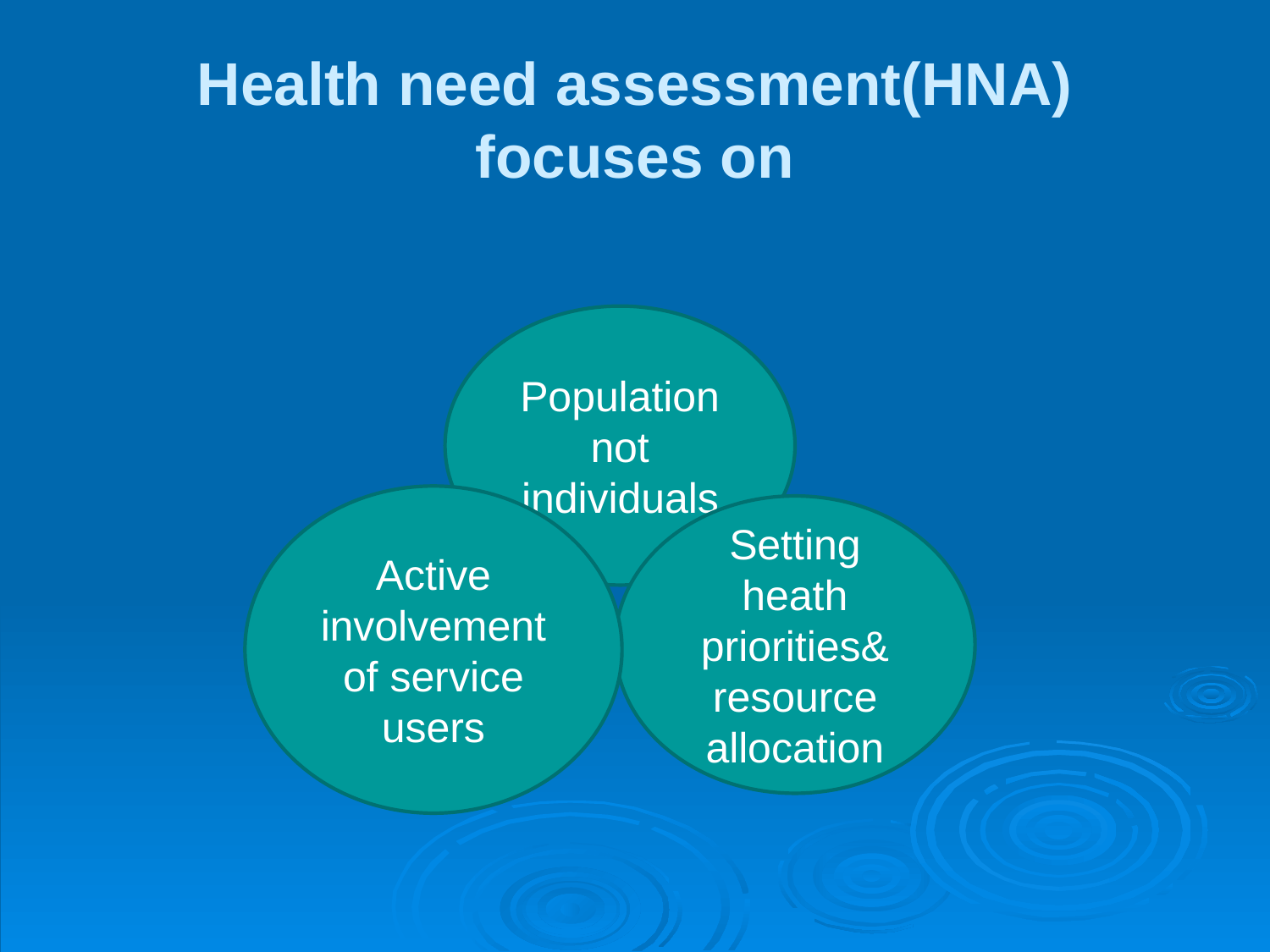

# Health need assessment(HNA) focuses on

Population not individuals
Active involvement of service users
Setting heath priorities& resource allocation